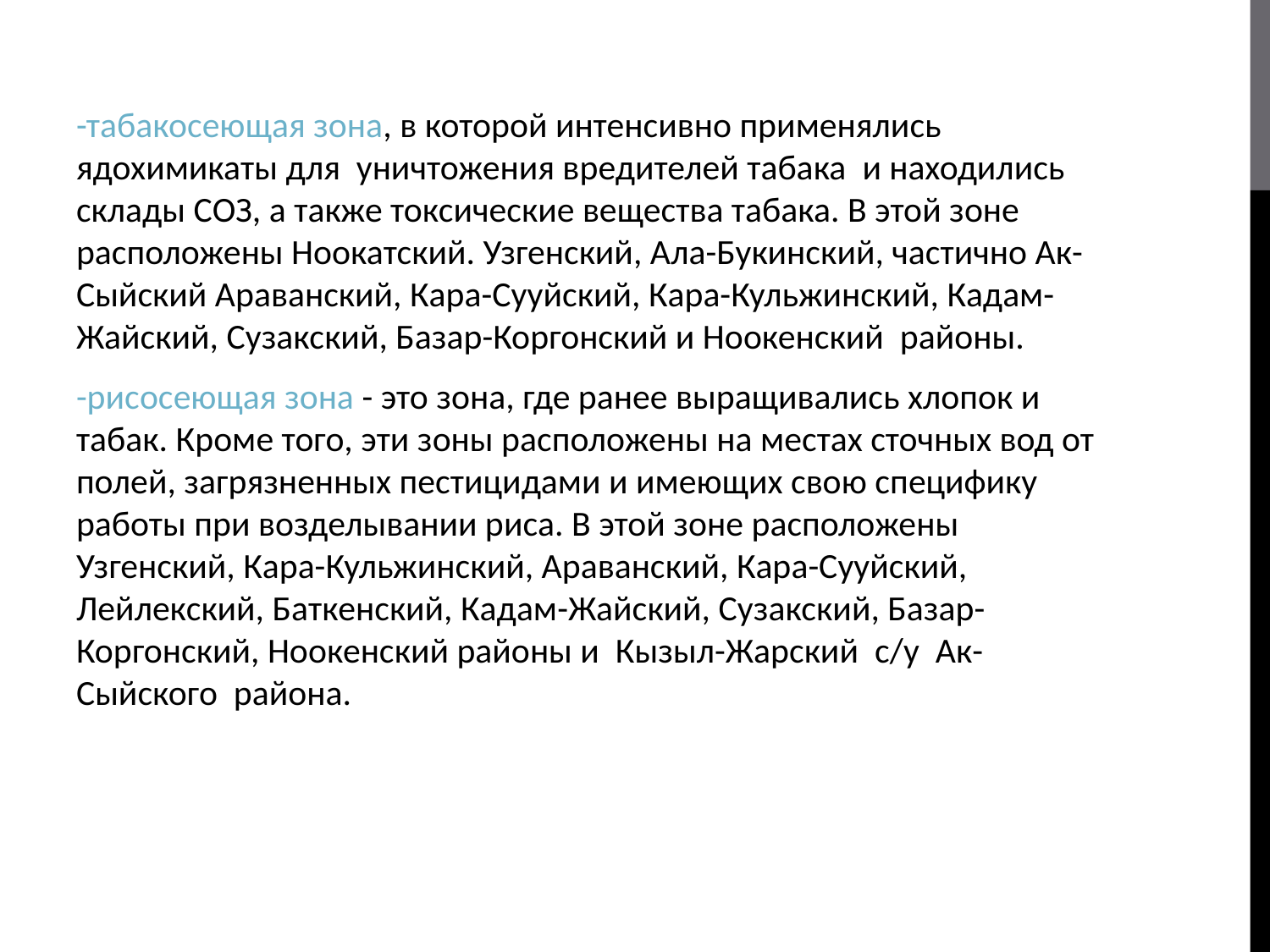

-табакосеющая зона, в которой интенсивно применялись ядохимикаты для  уничтожения вредителей табака  и находились склады СОЗ, а также токсические вещества табака. В этой зоне расположены Ноокатский. Узгенский, Ала-Букинский, частично Ак-Сыйский Араванский, Кара-Сууйский, Кара-Кульжинский, Кадам-Жайский, Сузакский, Базар-Коргонский и Ноокенский  районы.
-рисосеющая зона - это зона, где ранее выращивались хлопок и табак. Кроме того, эти зоны расположены на местах сточных вод от полей, загрязненных пестицидами и имеющих свою специфику работы при возделывании риса. В этой зоне расположены Узгенский, Кара-Кульжинский, Араванский, Кара-Сууйский, Лейлекский, Баткенский, Кадам-Жайский, Сузакский, Базар-Коргонский, Ноокенский районы и  Кызыл-Жарский  с/у  Ак-Сыйского  района.